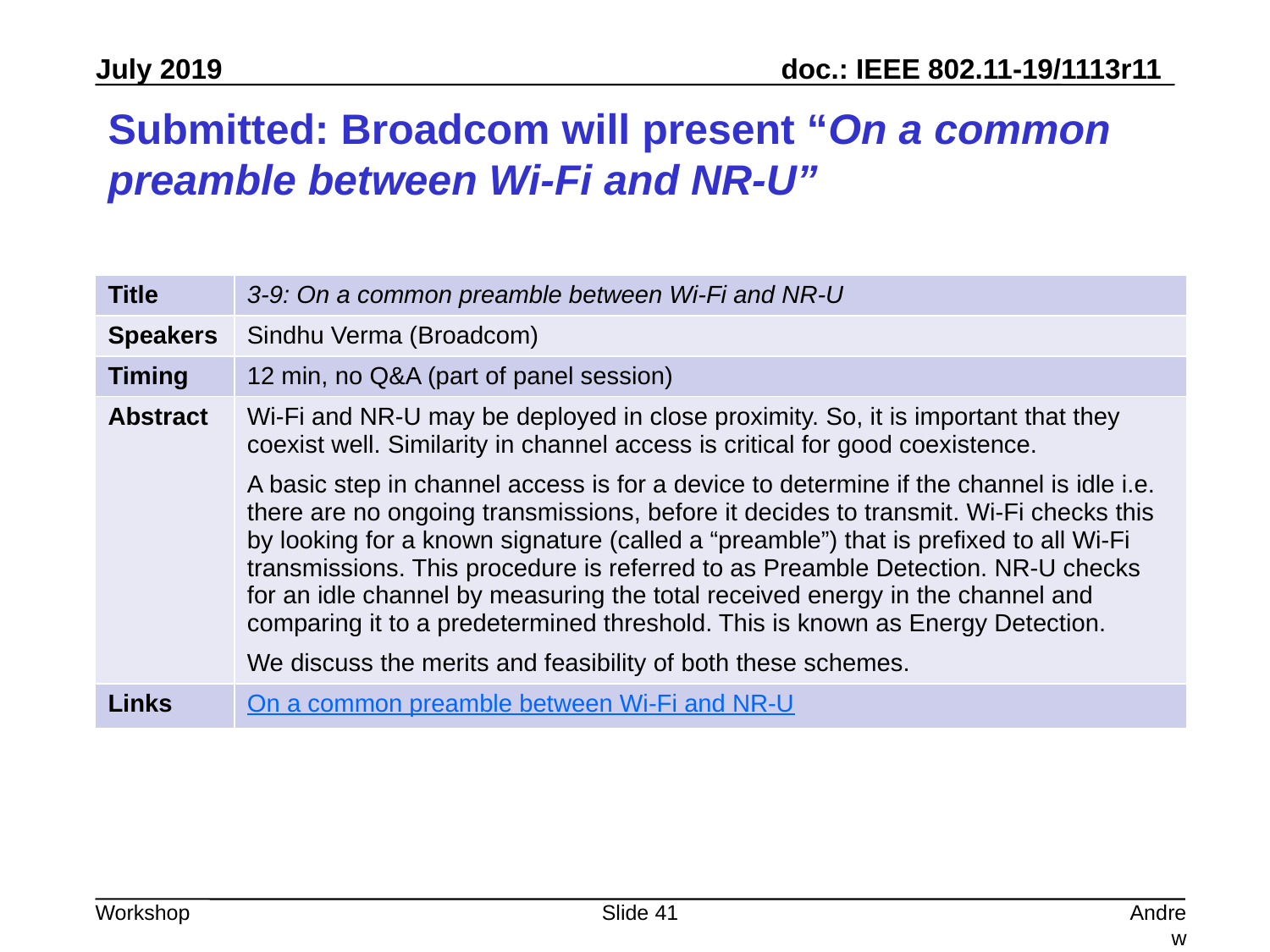

# Submitted: Broadcom will present “On a common preamble between Wi-Fi and NR-U”
| Title | 3-9: On a common preamble between Wi-Fi and NR-U |
| --- | --- |
| Speakers | Sindhu Verma (Broadcom) |
| Timing | 12 min, no Q&A (part of panel session) |
| Abstract | Wi-Fi and NR-U may be deployed in close proximity. So, it is important that they coexist well. Similarity in channel access is critical for good coexistence. A basic step in channel access is for a device to determine if the channel is idle i.e. there are no ongoing transmissions, before it decides to transmit. Wi-Fi checks this by looking for a known signature (called a “preamble”) that is prefixed to all Wi-Fi transmissions. This procedure is referred to as Preamble Detection. NR-U checks for an idle channel by measuring the total received energy in the channel and comparing it to a predetermined threshold. This is known as Energy Detection. We discuss the merits and feasibility of both these schemes. |
| Links | On a common preamble between Wi-Fi and NR-U |
Slide 41
Andrew Myles, Cisco